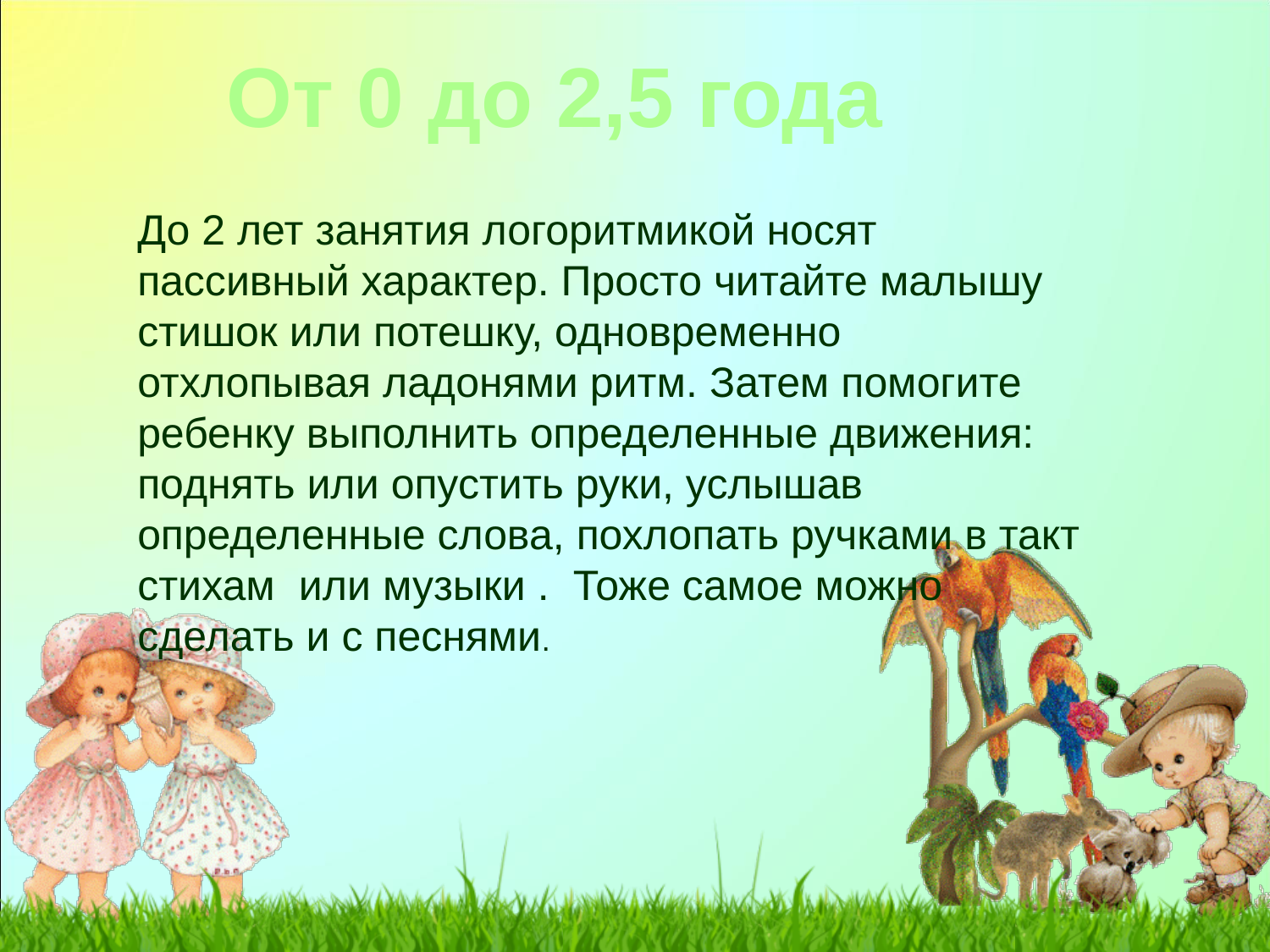

От 0 до 2,5 года
До 2 лет занятия логоритмикой носят пассивный характер. Просто читайте малышу стишок или потешку, одновременно отхлопывая ладонями ритм. Затем помогите ребенку выполнить определенные движения: поднять или опустить руки, услышав определенные слова, похлопать ручками в такт стихам  или музыки .  Тоже самое можно сделать и с песнями.